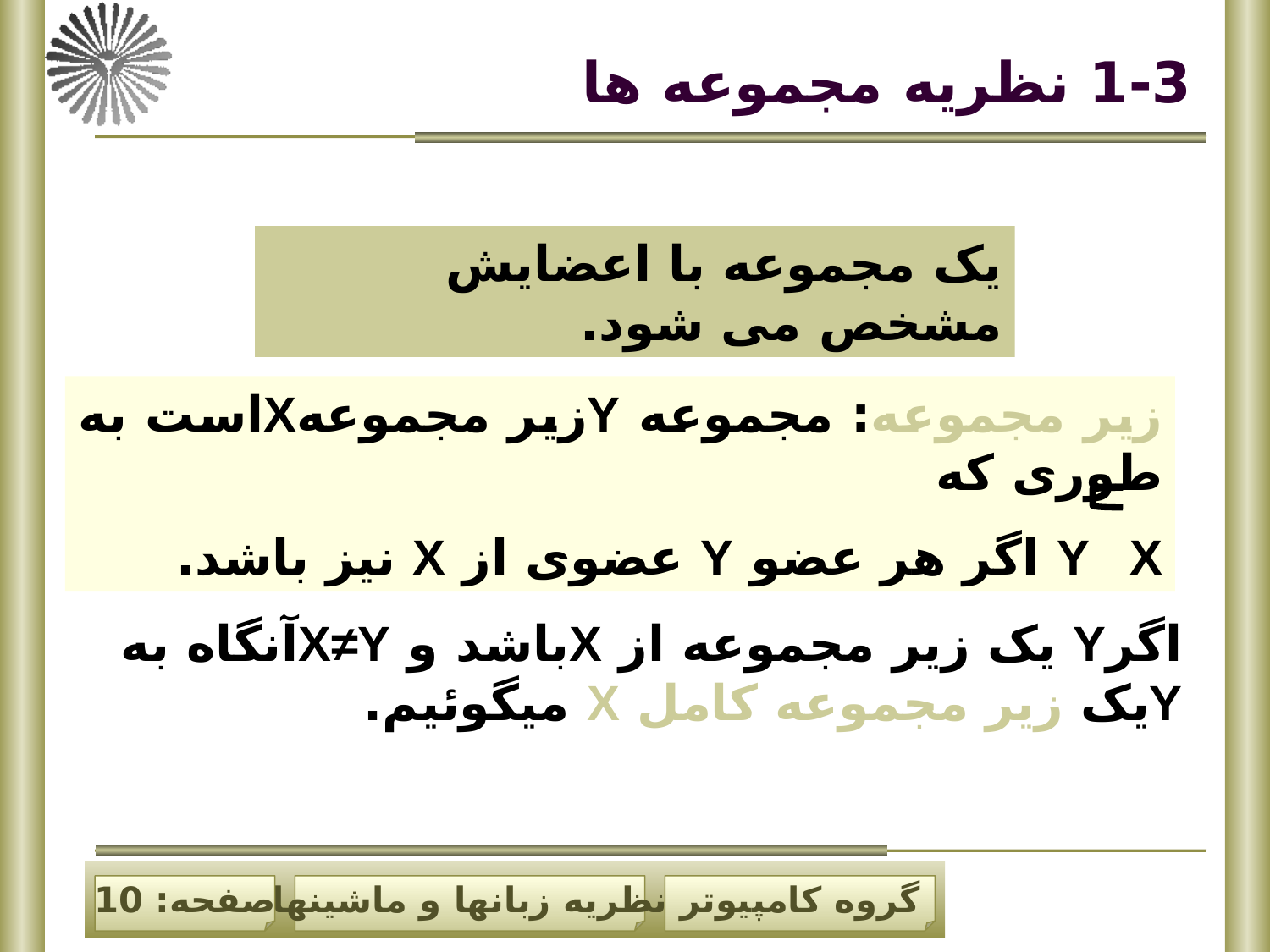

# 1-3 نظریه مجموعه ها
یک مجموعه با اعضایش مشخص می شود.
زیر مجموعه: مجموعه Yزیر مجموعهXاست به طوری که
Y   X اگر هر عضو Y عضوی از X نیز باشد.

اگرY یک زیر مجموعه از Xباشد و X≠Yآنگاه به Yیک زیر مجموعه کامل X میگوئیم.